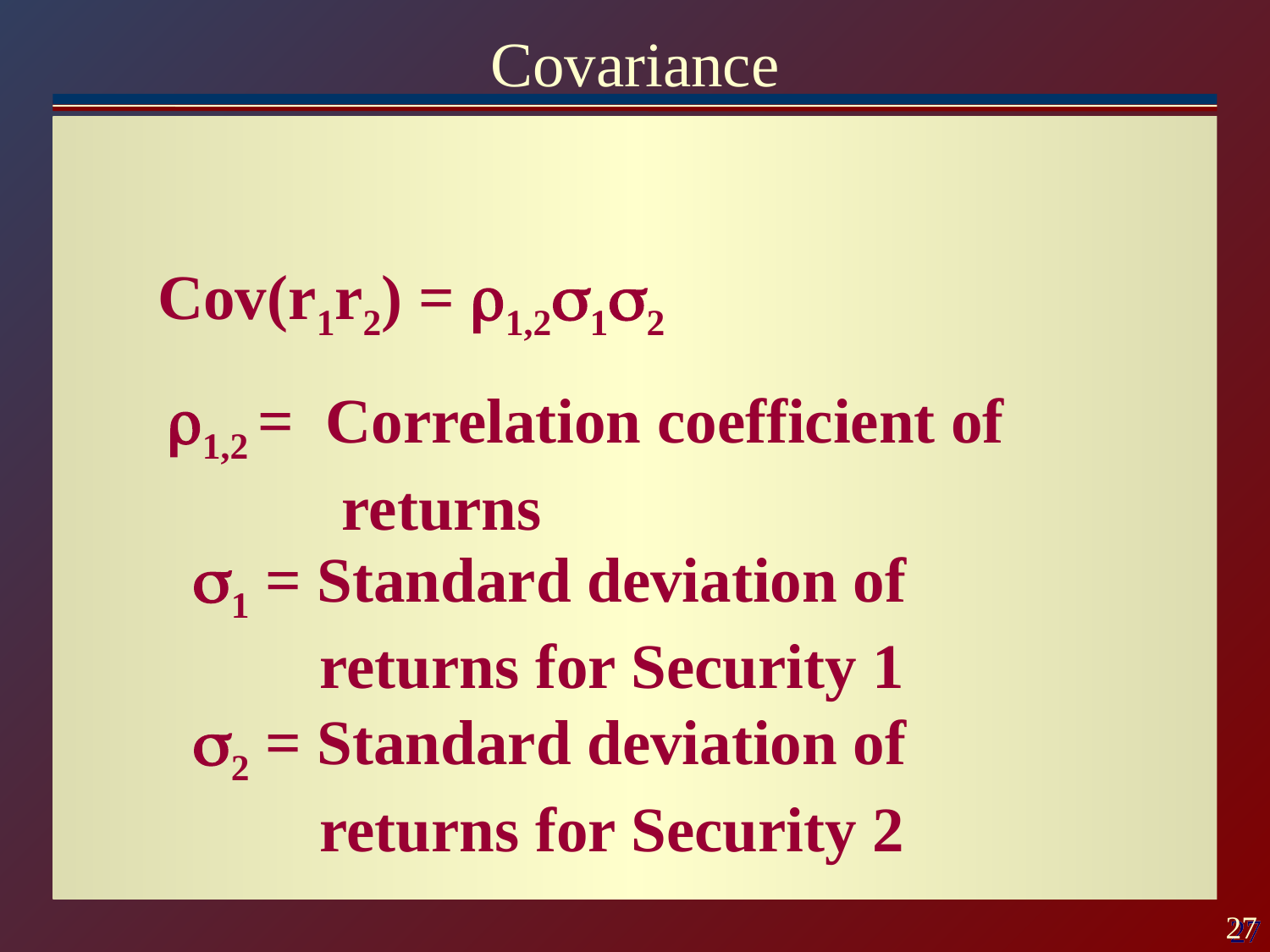

# Covariance
Cov(r1r2) = ρ1,2σ1σ2
ρ1,2 =  Correlation coefficient of
           returns

σ1 = Standard deviation of
        returns for Security 1
σ2 = Standard deviation of
        returns for Security 2